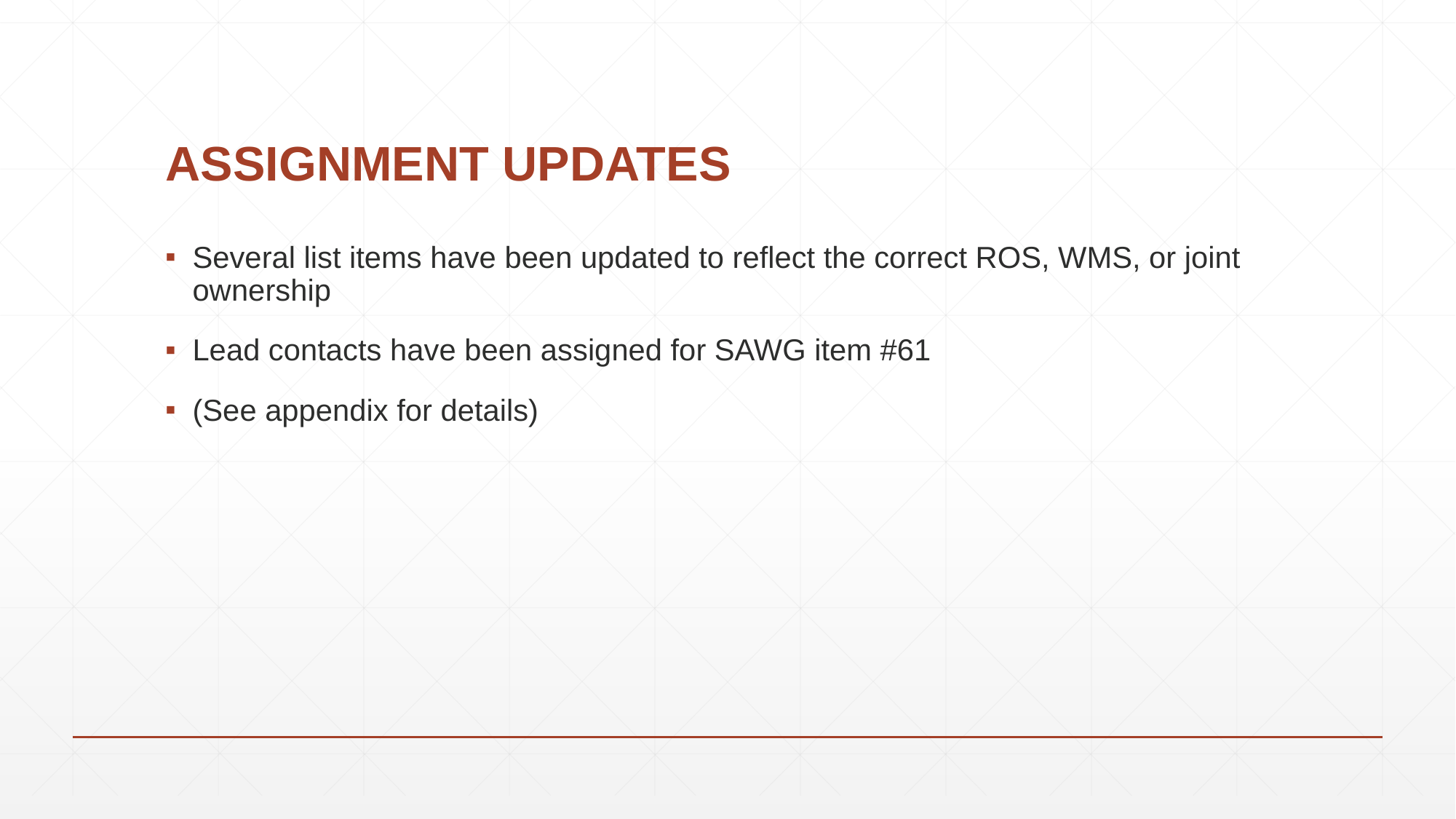

# ASSIGNMENT UPDATES
Several list items have been updated to reflect the correct ROS, WMS, or joint ownership
Lead contacts have been assigned for SAWG item #61
(See appendix for details)